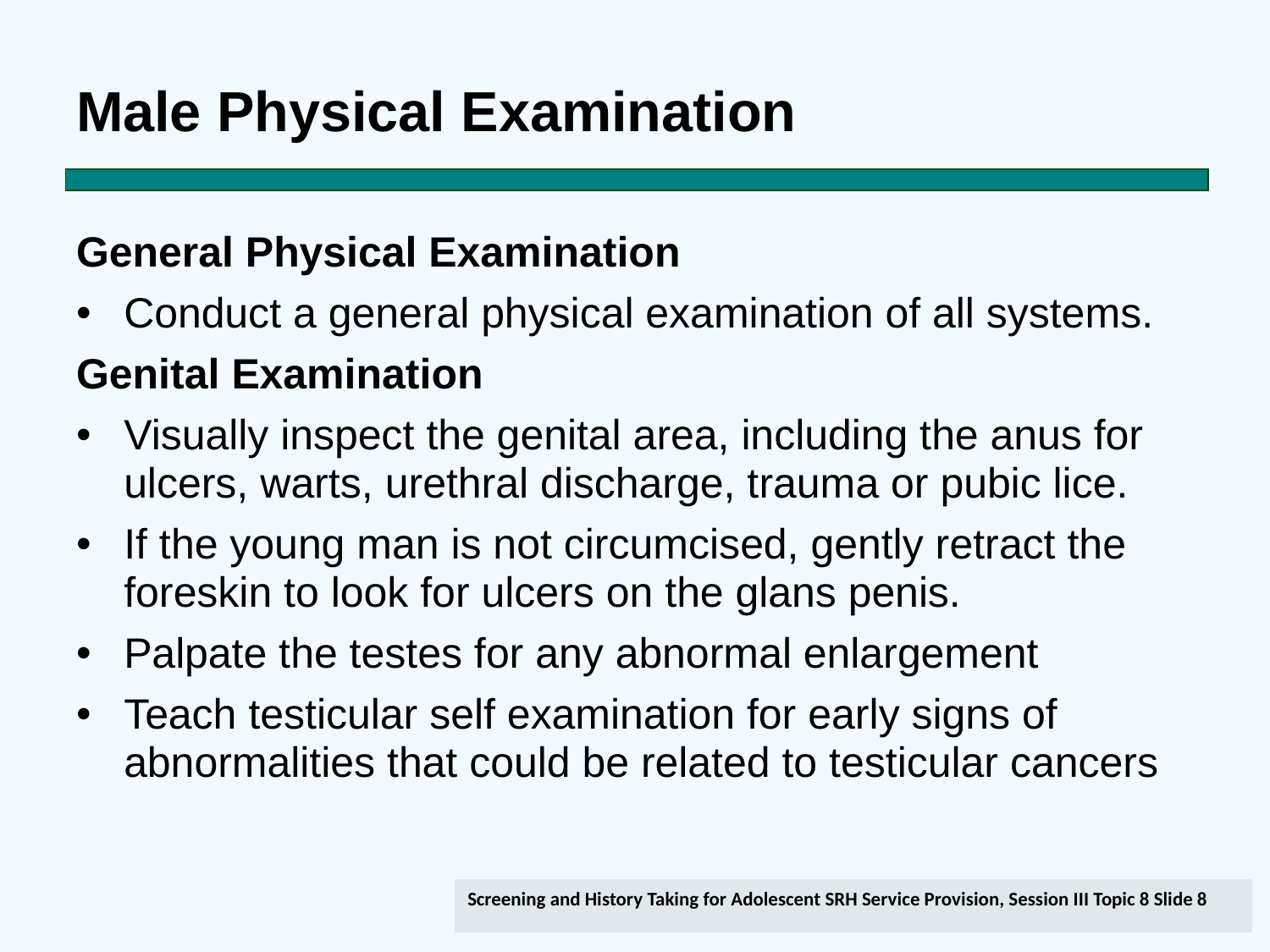

# Male Physical Examination
General Physical Examination
Conduct a general physical examination of all systems.
Genital Examination
Visually inspect the genital area, including the anus for ulcers, warts, urethral discharge, trauma or pubic lice.
If the young man is not circumcised, gently retract the foreskin to look for ulcers on the glans penis.
Palpate the testes for any abnormal enlargement
Teach testicular self examination for early signs of abnormalities that could be related to testicular cancers
Screening and History Taking for Adolescent SRH Service Provision, Session III Topic 8 Slide 8